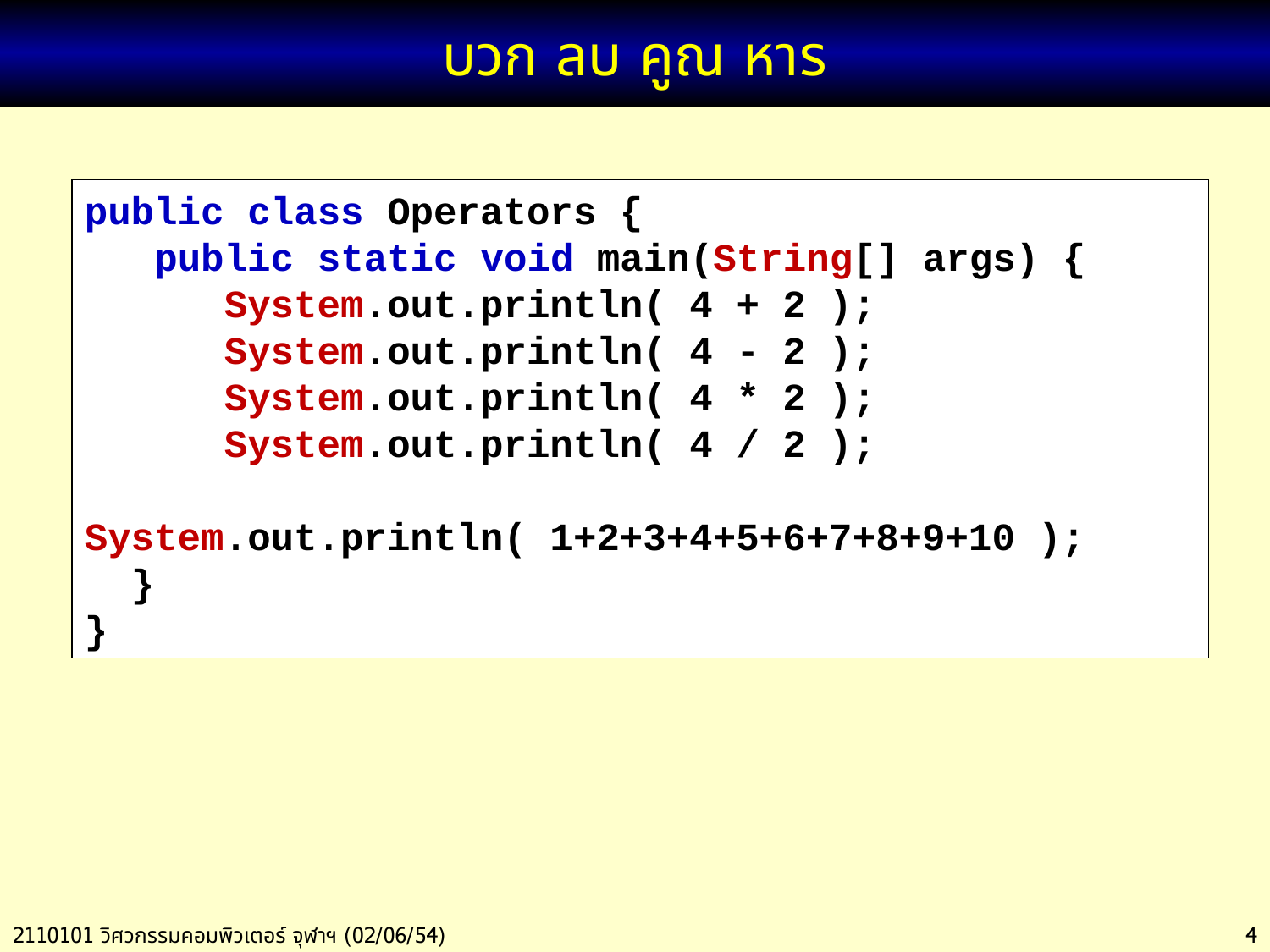

# บวก ลบ คูณ หาร
public class Operators {
   public static void main(String[] args) {
      System.out.println( 4 + 2 );
      System.out.println( 4 - 2 );
      System.out.println( 4 * 2 );
      System.out.println( 4 / 2 );
      System.out.println( 1+2+3+4+5+6+7+8+9+10 );
  }
}